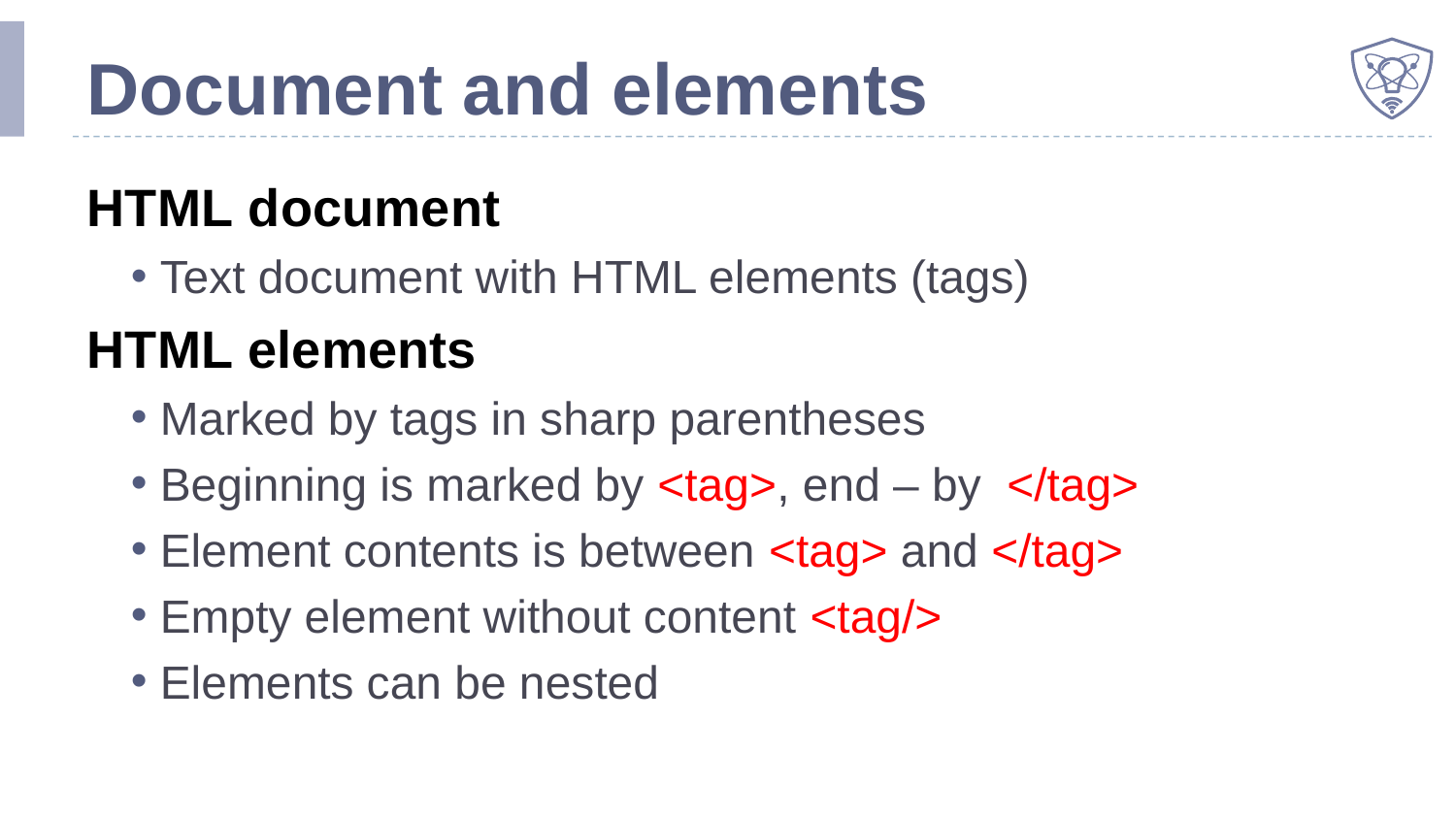

# Document and elements
HTML document
Text document with HTML elements (tags)
HTML elements
Marked by tags in sharp parentheses
Beginning is marked by <tag>, end – by  </tag>
Element contents is between <tag> and </tag>
Empty element without content <tag/>
Elements can be nested